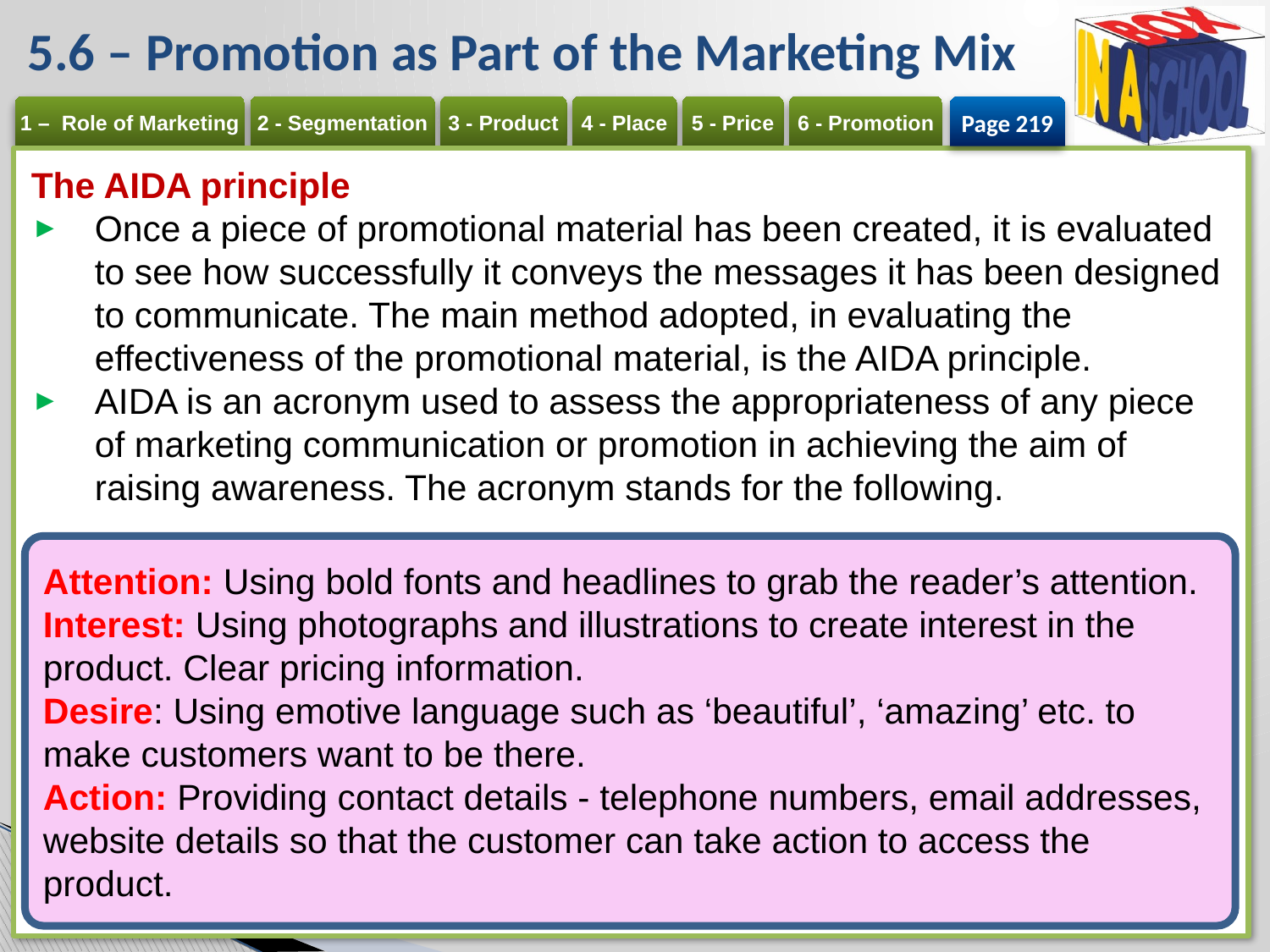

# 5.6 – Promotion as Part of the Marketing Mix
Page 219
The AIDA principle
Once a piece of promotional material has been created, it is evaluated to see how successfully it conveys the messages it has been designed to communicate. The main method adopted, in evaluating the effectiveness of the promotional material, is the AIDA principle.
AIDA is an acronym used to assess the appropriateness of any piece of marketing communication or promotion in achieving the aim of raising awareness. The acronym stands for the following.
Attention: Using bold fonts and headlines to grab the reader’s attention.
Interest: Using photographs and illustrations to create interest in the product. Clear pricing information.
Desire: Using emotive language such as ‘beautiful’, ‘amazing’ etc. to make customers want to be there.
Action: Providing contact details - telephone numbers, email addresses, website details so that the customer can take action to access the product.